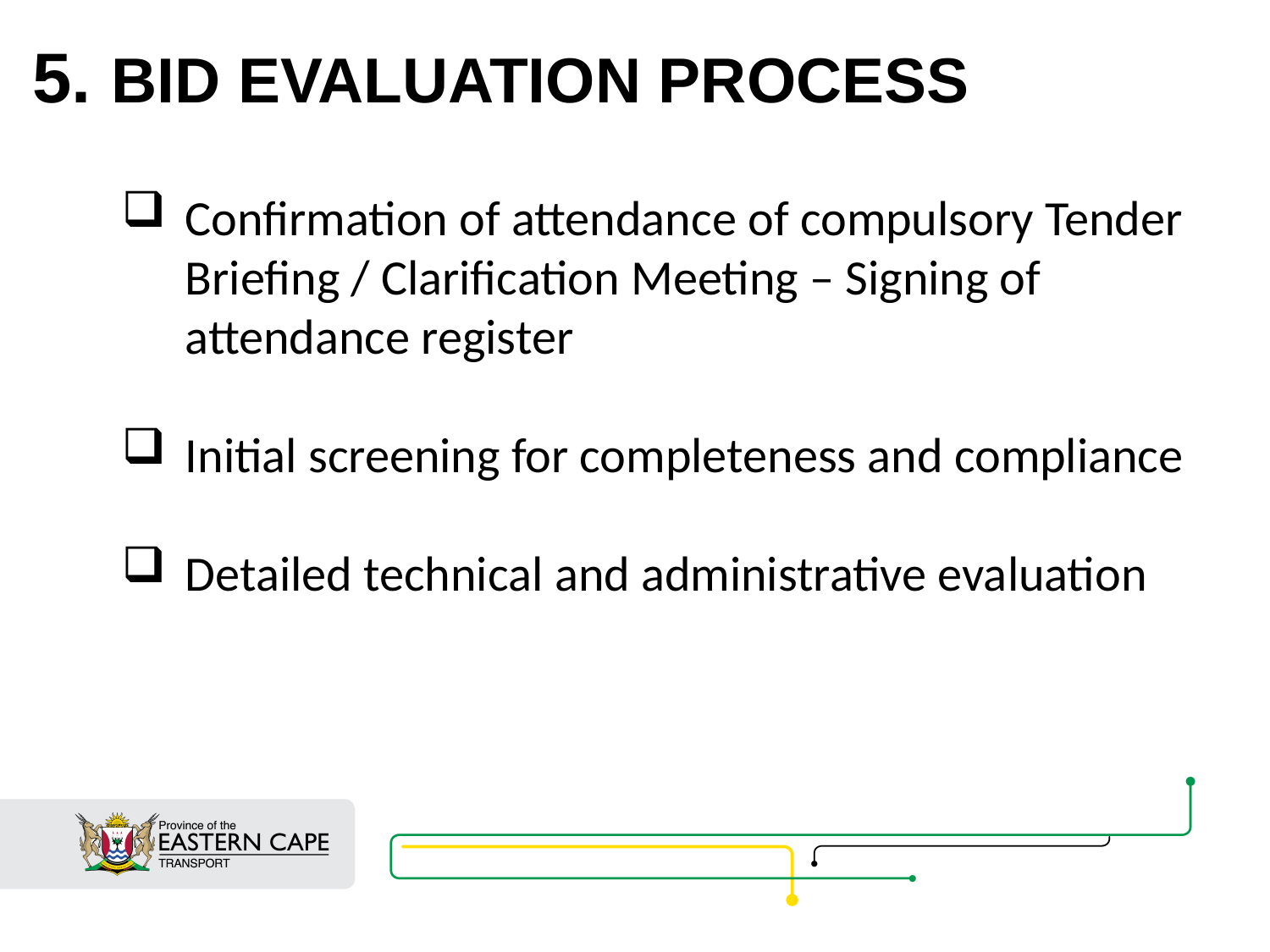

5. BID EVALUATION PROCESS

Confirmation of attendance of compulsory Tender Briefing / Clarification Meeting – Signing of attendance register

Initial screening for completeness and compliance

Detailed technical and administrative evaluation